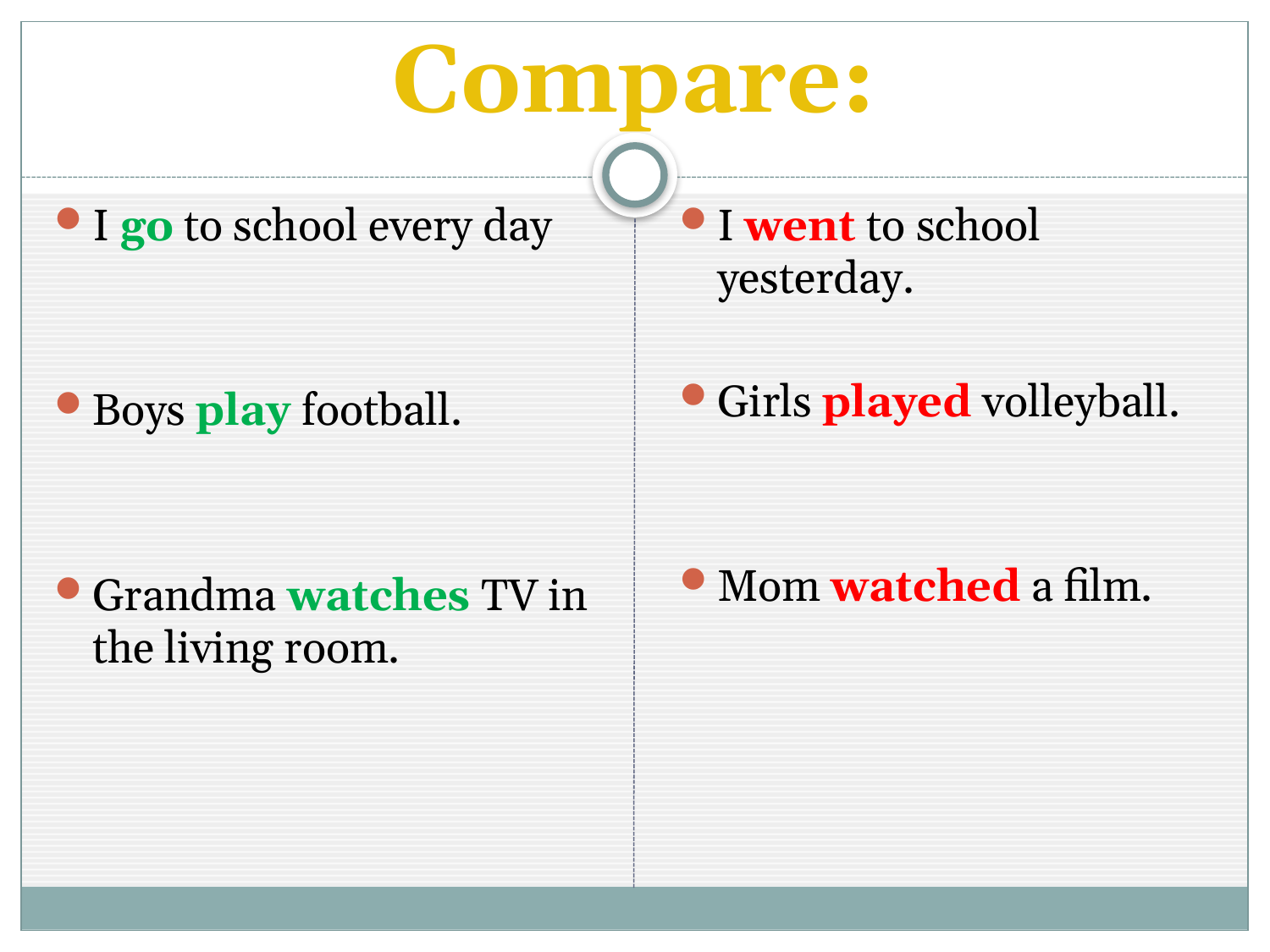

# Compare:
I go to school every day

Boys play football.

Grandma watches TV in the living room.
I went to school yesterday.

Girls played volleyball.

Mom watched a film.